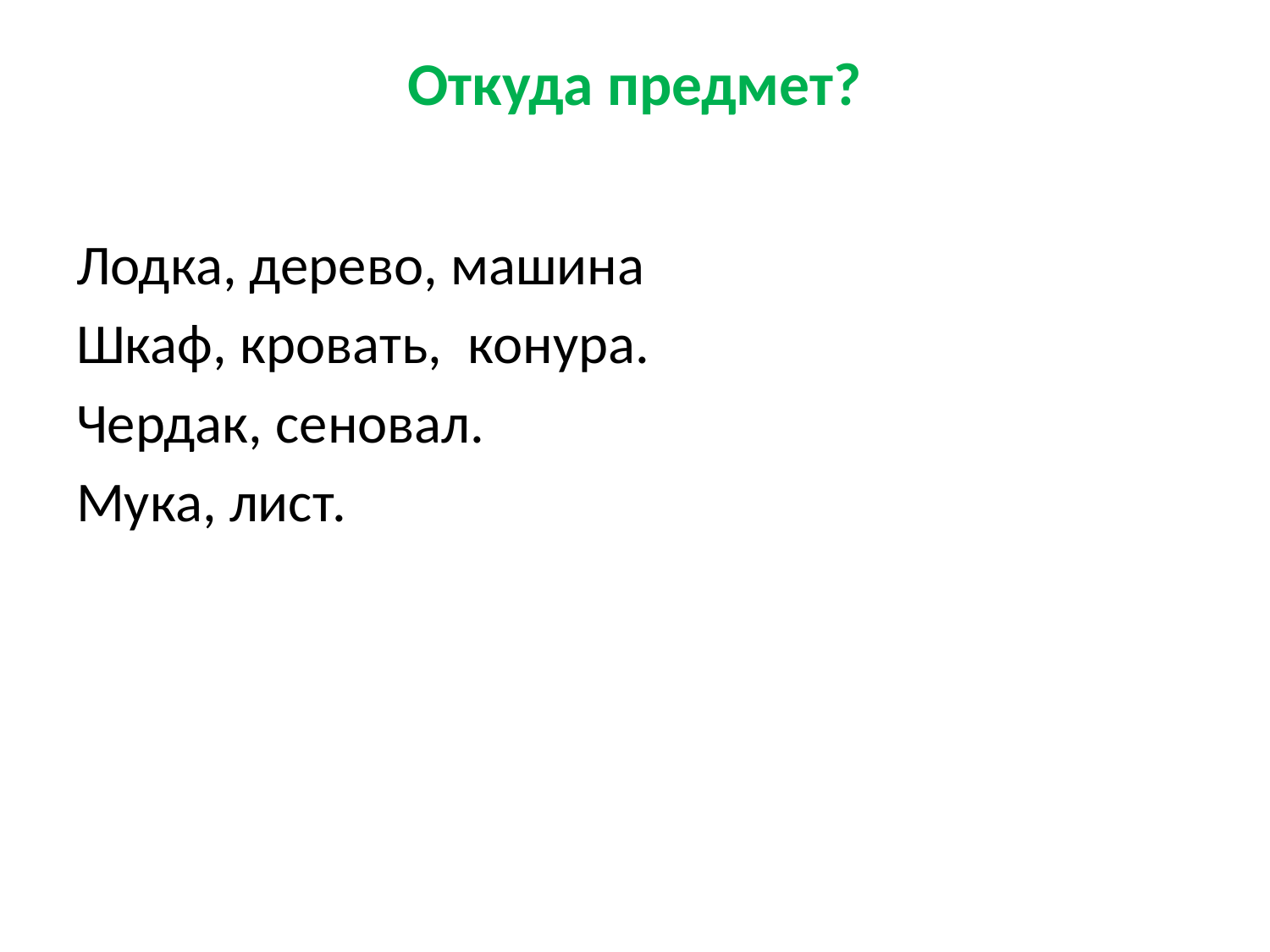

# Откуда предмет?
Лодка, дерево, машина
Шкаф, кровать,  конура.
Чердак, сеновал.
Мука, лист.